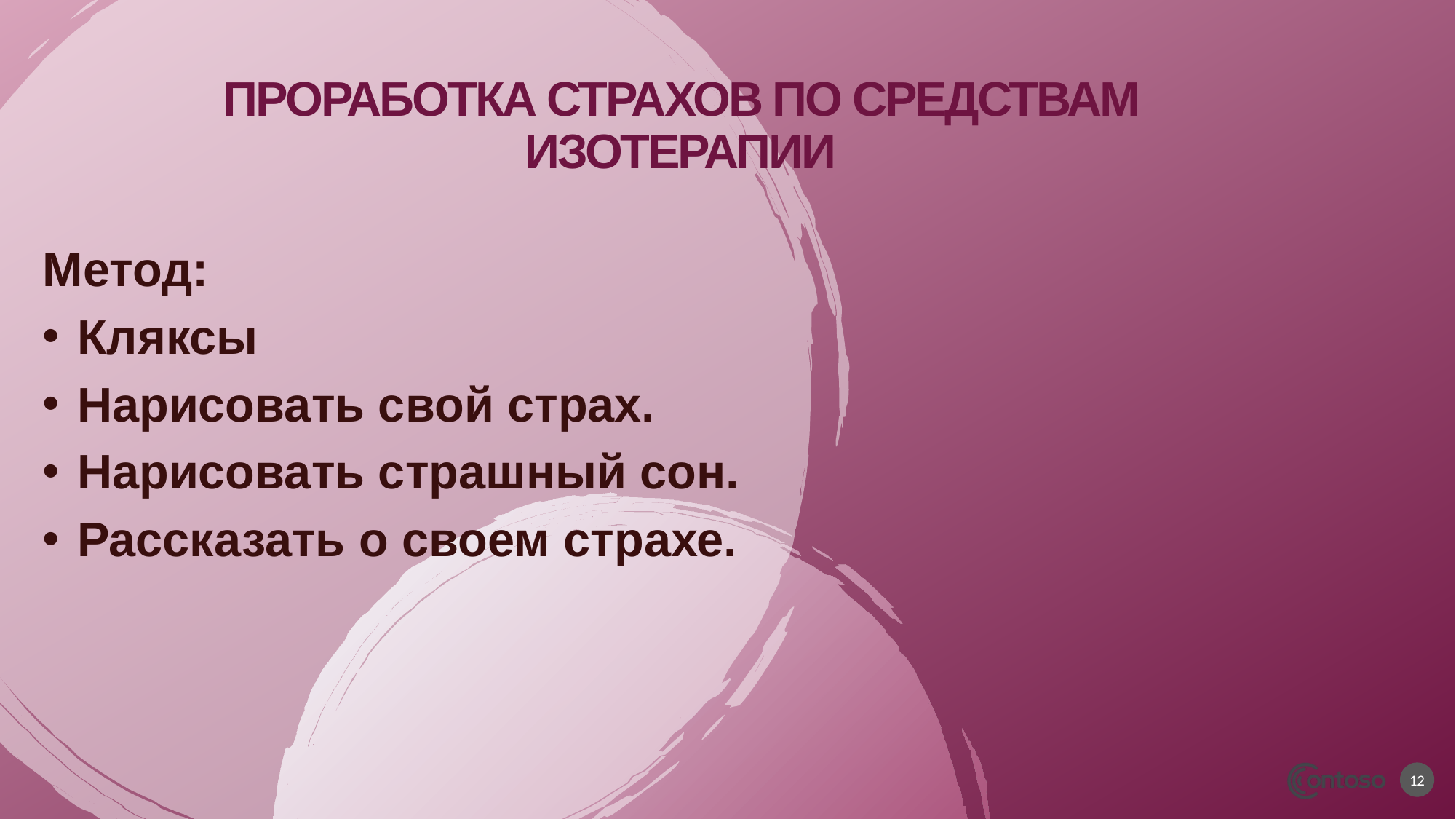

# ПРОРАБОТКА СТРАХОВ ПО СРЕДСТВАМ ИЗОТЕРАПИИ
Метод:
Кляксы
Нарисовать свой страх.
Нарисовать страшный сон.
Рассказать о своем страхе.
12